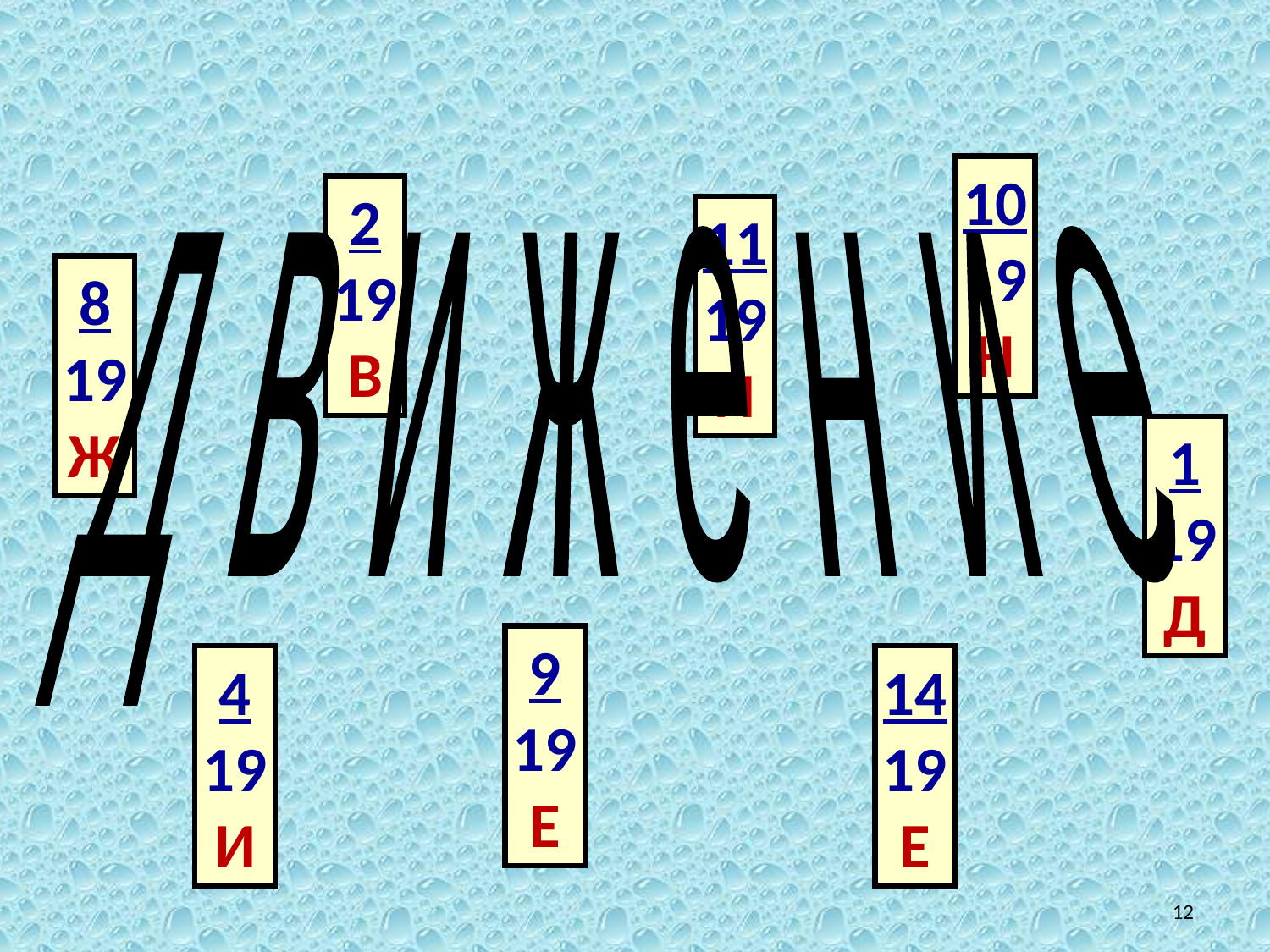

10
19
Н
2
19
В
11
19
И
 д в и ж е н и е
8
19
Ж
1
19
Д
9
19
Е
4
19
И
14
19
Е
12